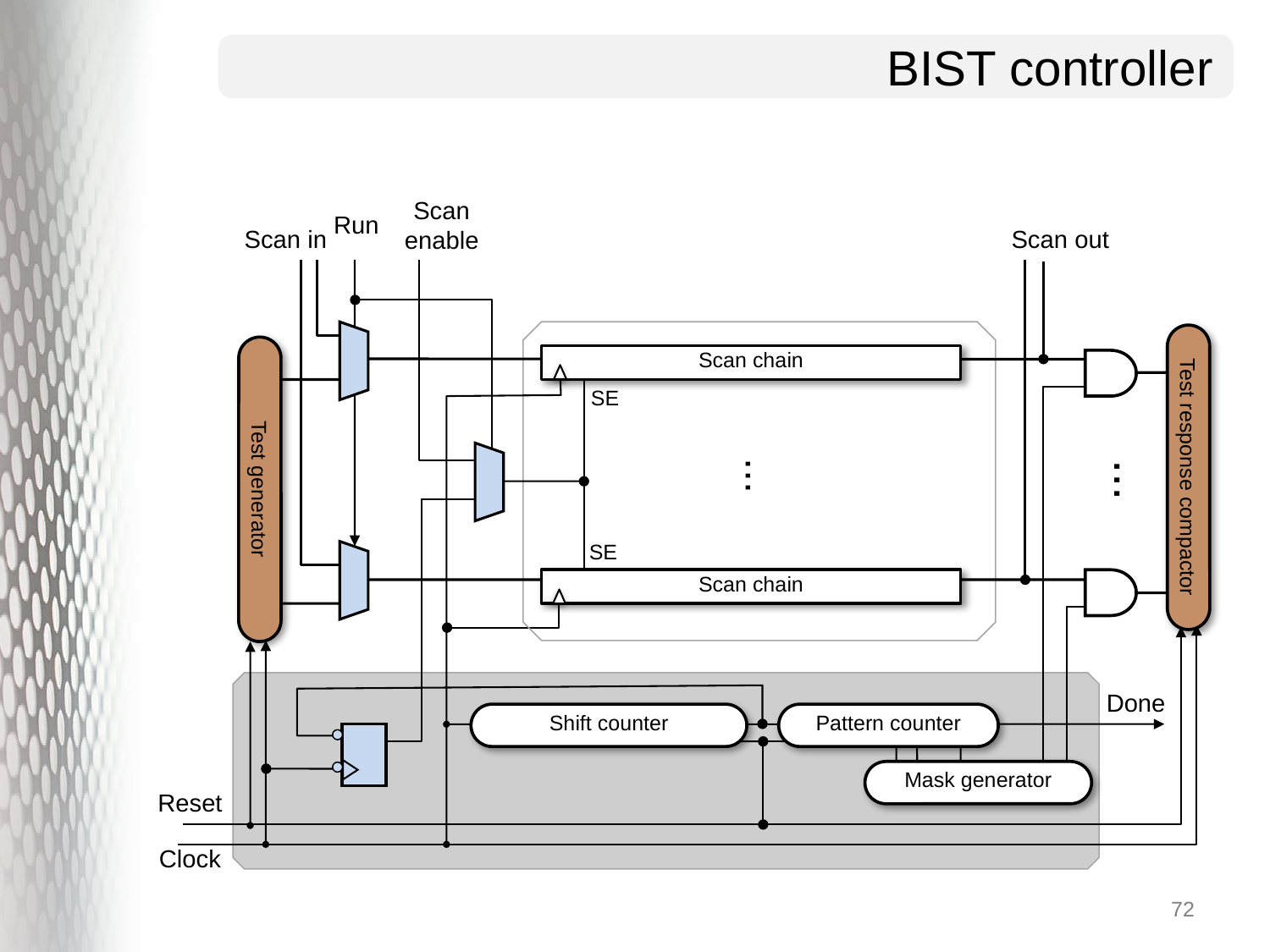

# BIST controller
Scan
enable
Run
Scan in
Scan out

Scan chain

SE

...
...
Test response compactor

Test generator

SE

Scan chain

Done

Shift counter
Pattern counter

Mask generator

Reset
Clock